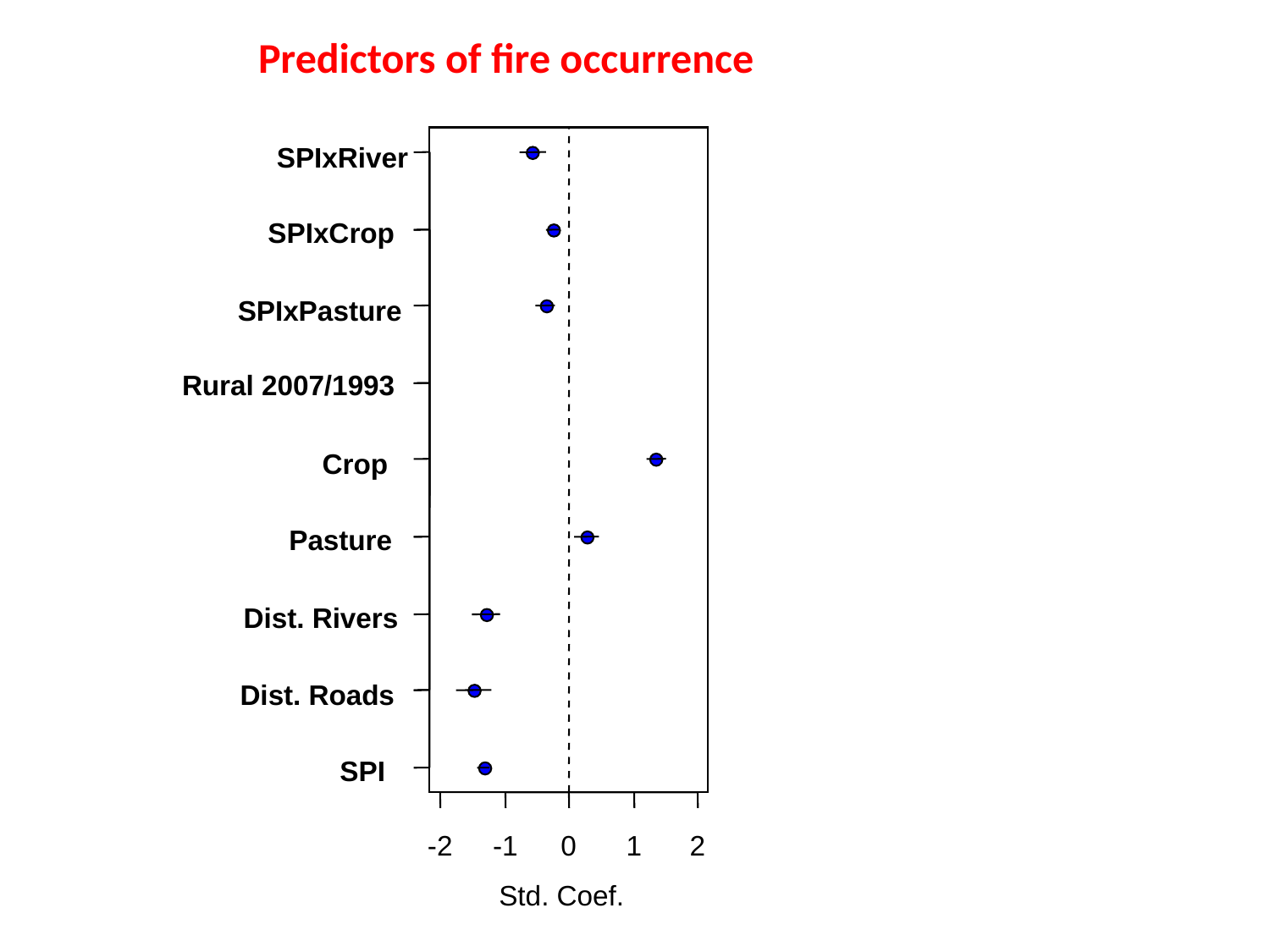

Predictors of fire occurrence

SPIxRiver
SPIxCrop
SPIxPasture
Crop
Pasture
Dist. Rivers
Dist. Roads
SPI

Rural 2007/1993

-2
-1
0
1
2
Std. Coef.